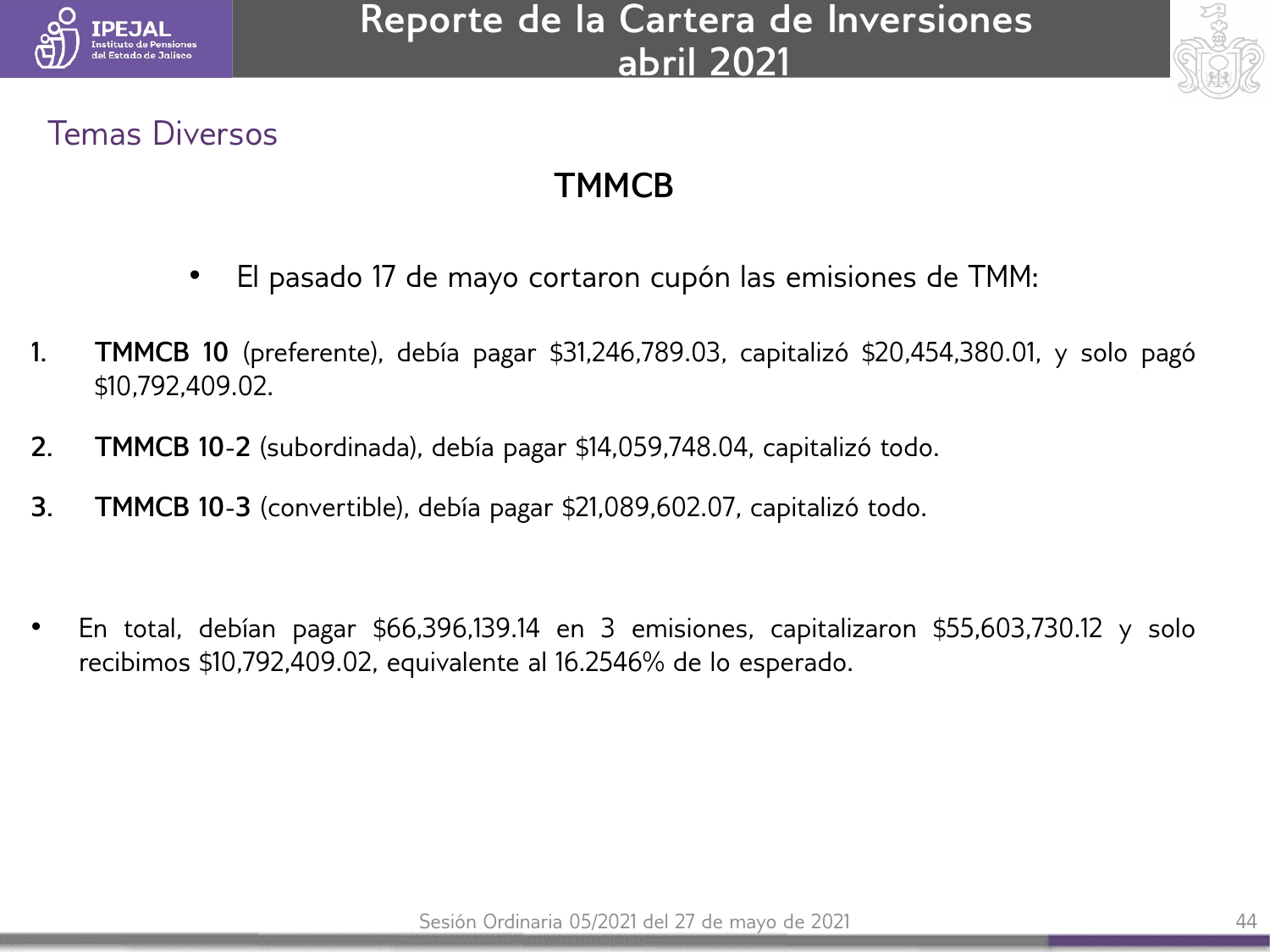

Reporte de la Cartera de Inversiones
abril 2021
Temas Diversos
TMMCB

El pasado 17 de mayo cortaron cupón las emisiones de TMM:

TMMCB 10 (preferente), debía pagar $31,246,789.03, capitalizó $20,454,380.01, y solo pagó $10,792,409.02.
TMMCB 10-2 (subordinada), debía pagar $14,059,748.04, capitalizó todo.
TMMCB 10-3 (convertible), debía pagar $21,089,602.07, capitalizó todo.

En total, debían pagar $66,396,139.14 en 3 emisiones, capitalizaron $55,603,730.12 y solo recibimos $10,792,409.02, equivalente al 16.2546% de lo esperado.
Sesión Ordinaria 05/2021 del 27 de mayo de 2021
44